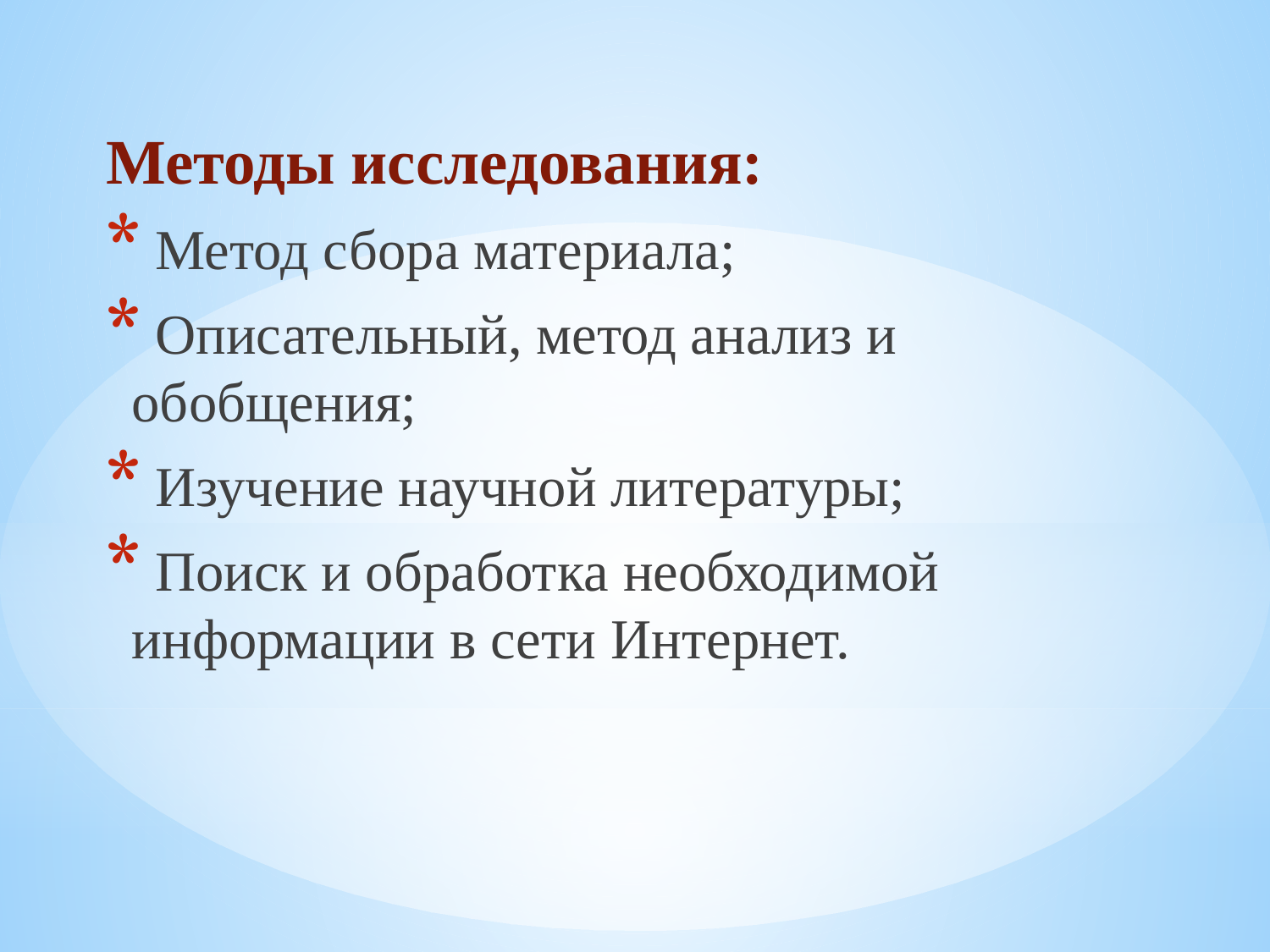

Методы исследования:
 Метод сбора материала;
 Описательный, метод анализ и  обобщения;
 Изучение научной литературы;
 Поиск и обработка необходимой информации в сети Интернет.